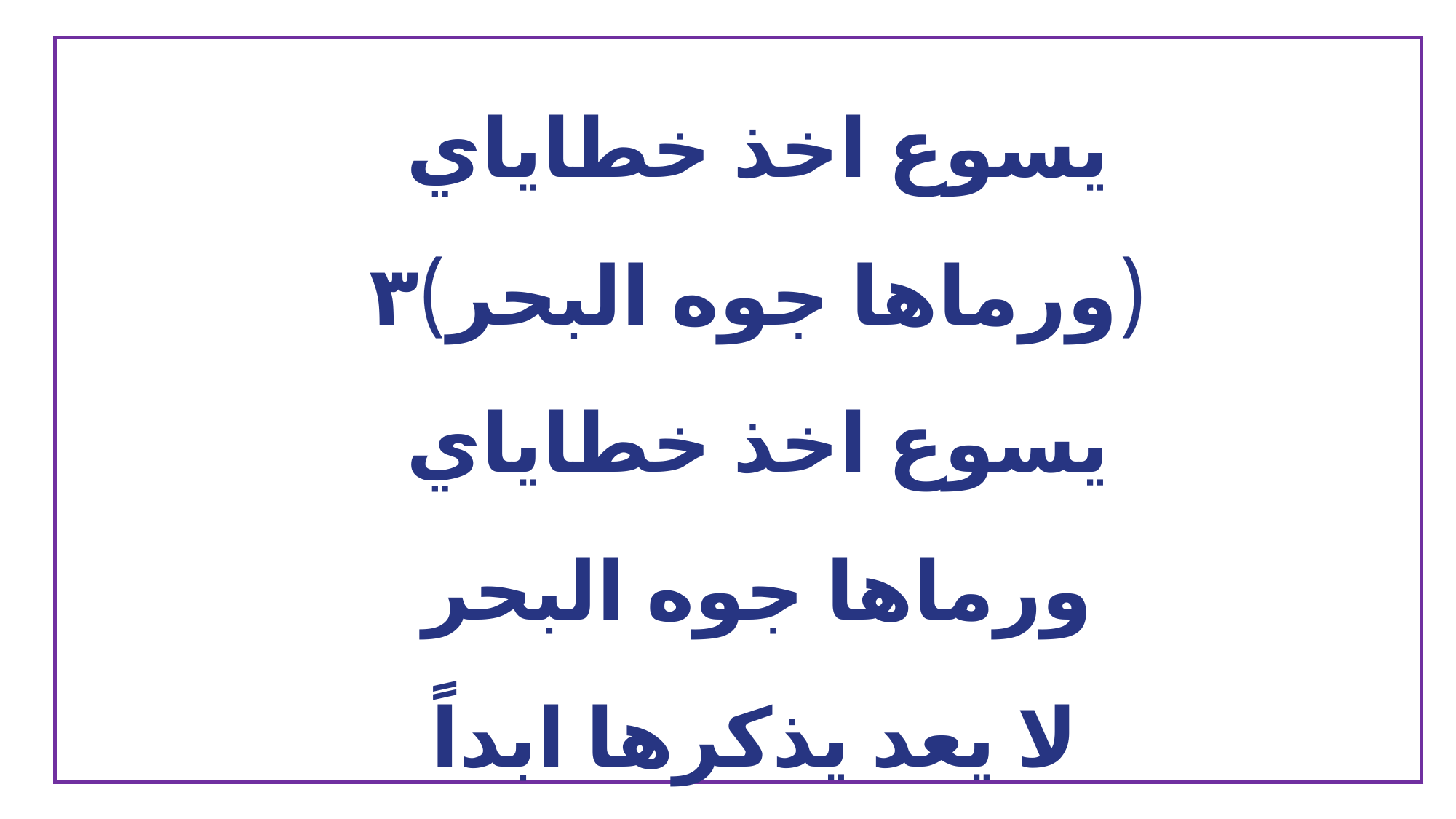

يسوع اخذ خطاياي
(ورماها جوه البحر)٣
يسوع اخذ خطاياي
ورماها جوه البحر
لا يعد يذكرها ابداً